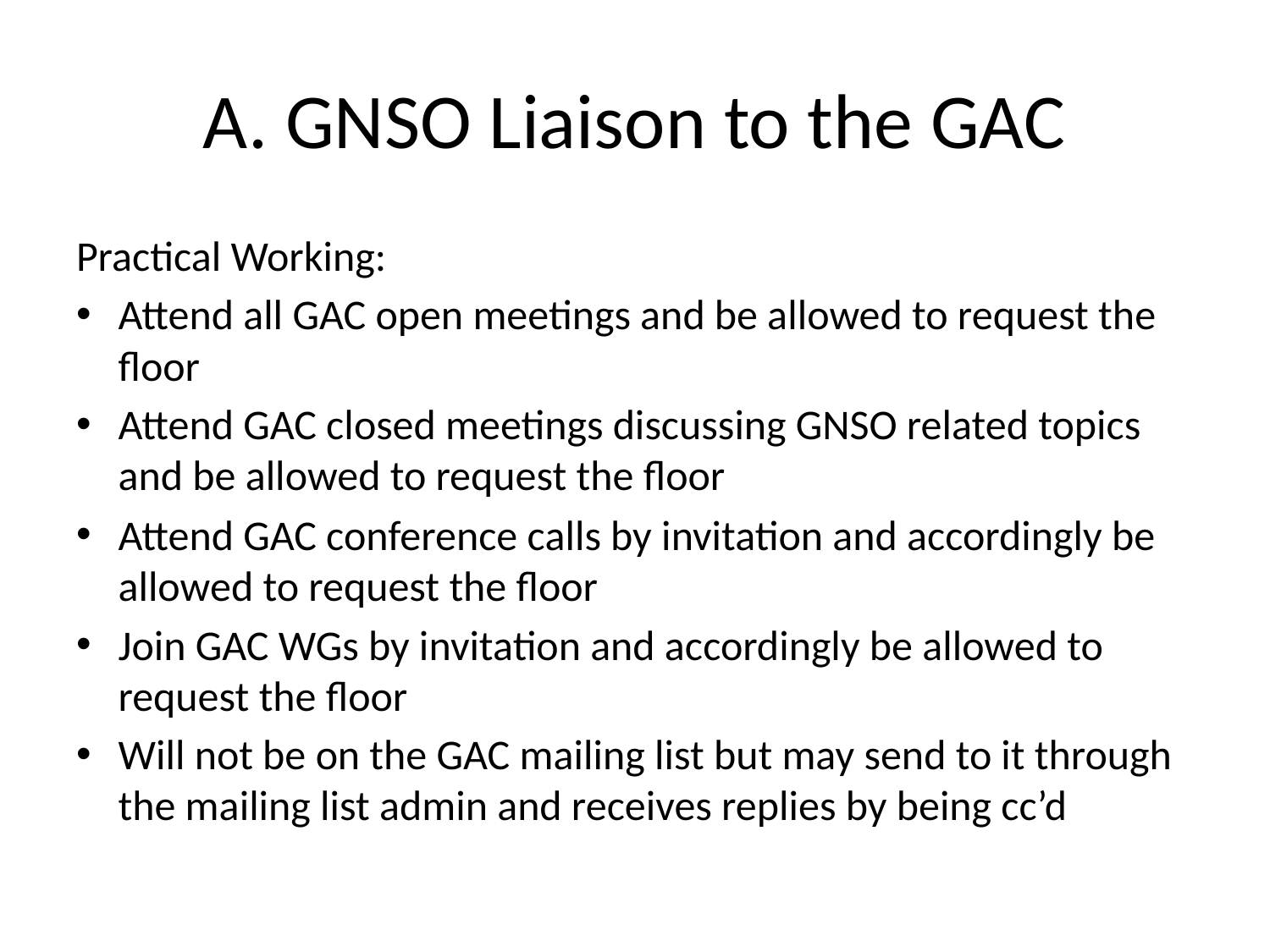

# A. GNSO Liaison to the GAC
Practical Working:
Attend all GAC open meetings and be allowed to request the floor
Attend GAC closed meetings discussing GNSO related topics and be allowed to request the floor
Attend GAC conference calls by invitation and accordingly be allowed to request the floor
Join GAC WGs by invitation and accordingly be allowed to request the floor
Will not be on the GAC mailing list but may send to it through the mailing list admin and receives replies by being cc’d